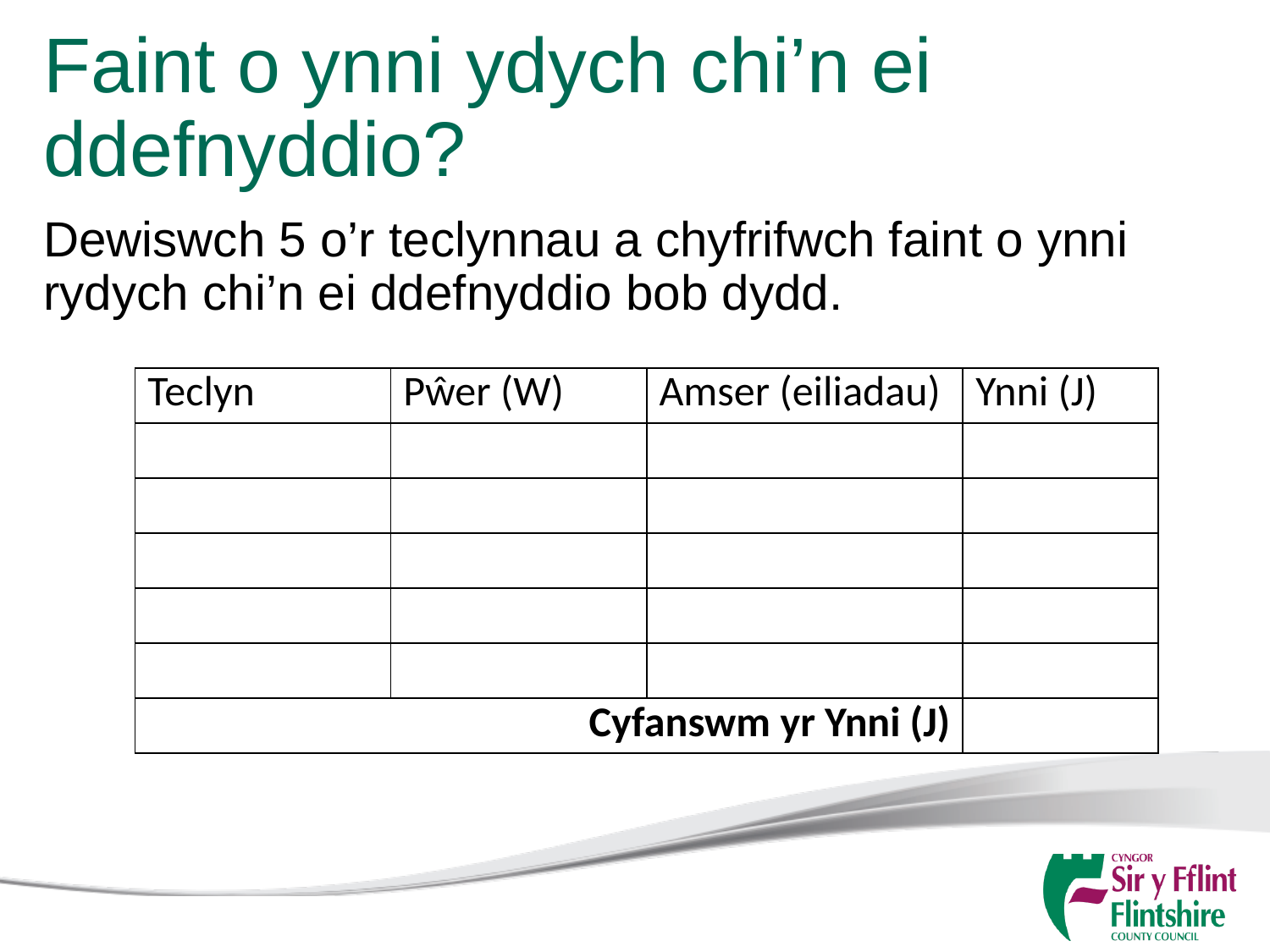

# Faint o ynni ydych chi’n ei ddefnyddio?
Dewiswch 5 o’r teclynnau a chyfrifwch faint o ynni
rydych chi’n ei ddefnyddio bob dydd.
| Teclyn | Pŵer (W) | Amser (eiliadau) | Ynni (J) |
| --- | --- | --- | --- |
|  |  |  |  |
|  |  |  |  |
|  |  |  |  |
|  |  |  |  |
|  |  |  |  |
| Cyfanswm yr Ynni (J) |  |  |  |